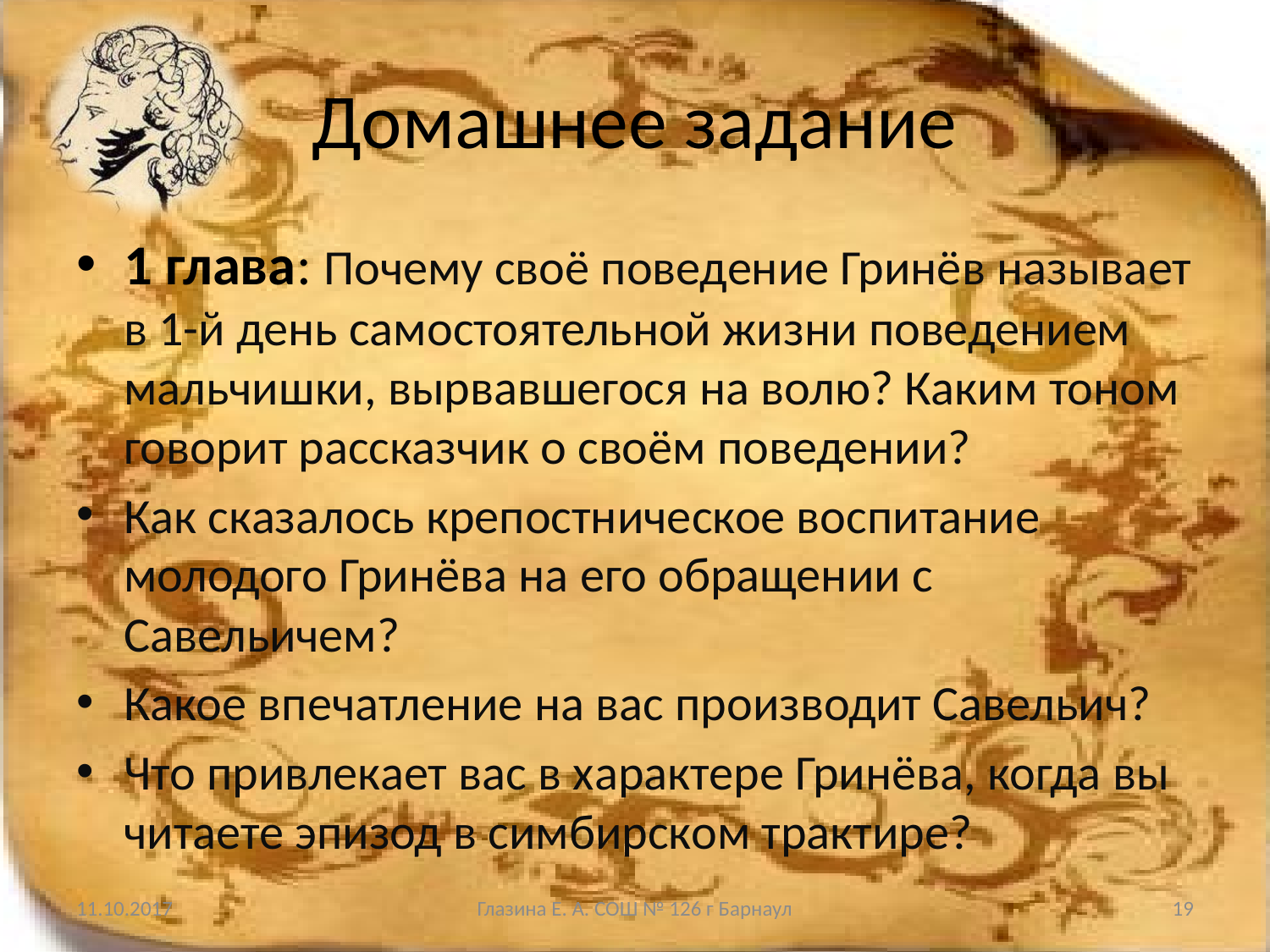

# Домашнее задание
1 глава: Почему своё поведение Гринёв называет в 1-й день самостоятельной жизни поведением мальчишки, вырвавшегося на волю? Каким тоном говорит рассказчик о своём поведении?
Как сказалось крепостническое воспитание молодого Гринёва на его обращении с Савельичем?
Какое впечатление на вас производит Савельич?
Что привлекает вас в характере Гринёва, когда вы читаете эпизод в симбирском трактире?

11.10.2017
Глазина Е. А. СОШ № 126 г Барнаул
19